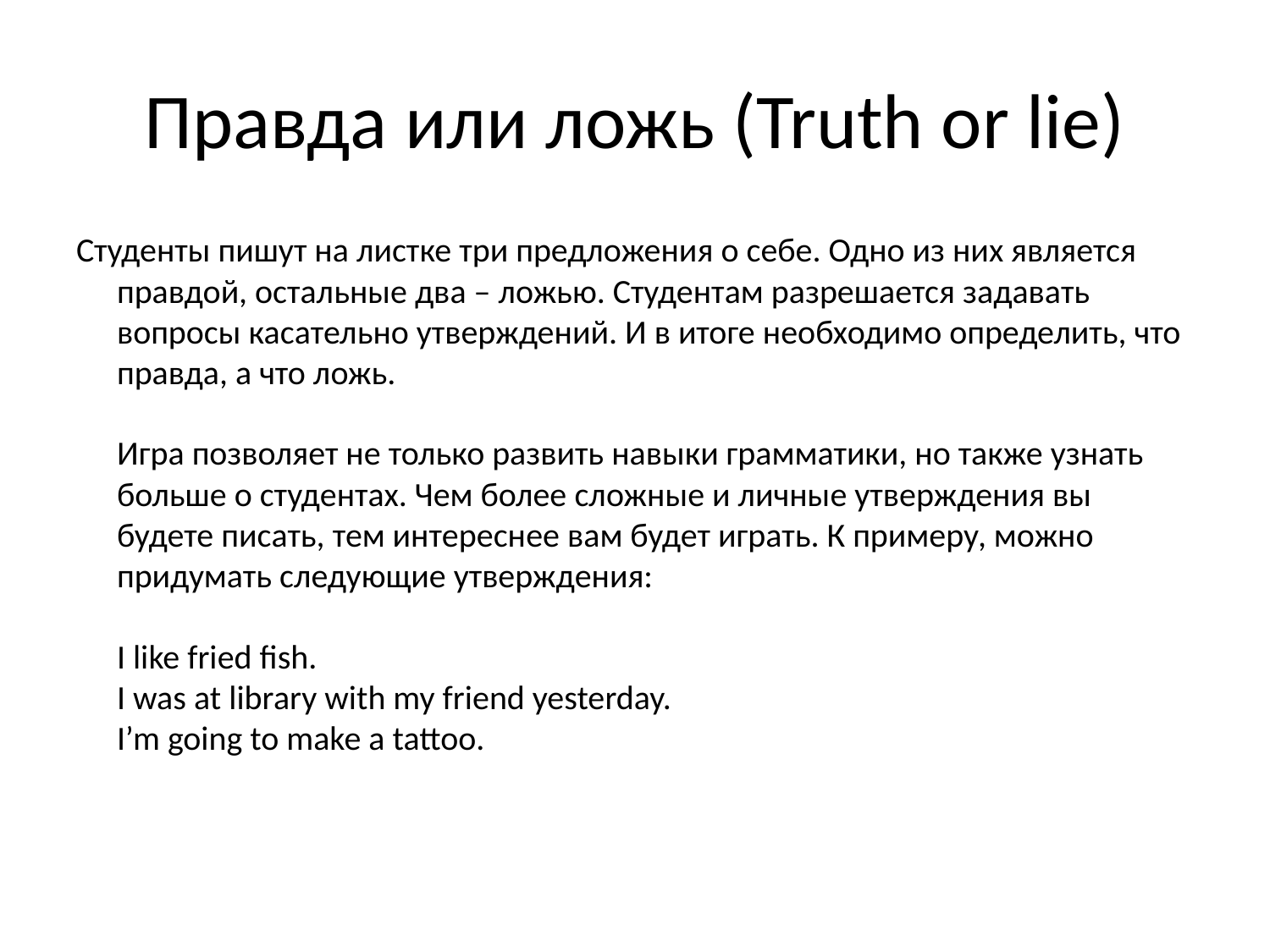

# Правда или ложь (Truth or lie)
Студенты пишут на листке три предложения о себе. Одно из них является правдой, остальные два – ложью. Студентам разрешается задавать вопросы касательно утверждений. И в итоге необходимо определить, что правда, а что ложь.
Игра позволяет не только развить навыки грамматики, но также узнать больше о студентах. Чем более сложные и личные утверждения вы будете писать, тем интереснее вам будет играть. К примеру, можно придумать следующие утверждения:
I like fried fish.
I was at library with my friend yesterday.
I’m going to make a tattoo.